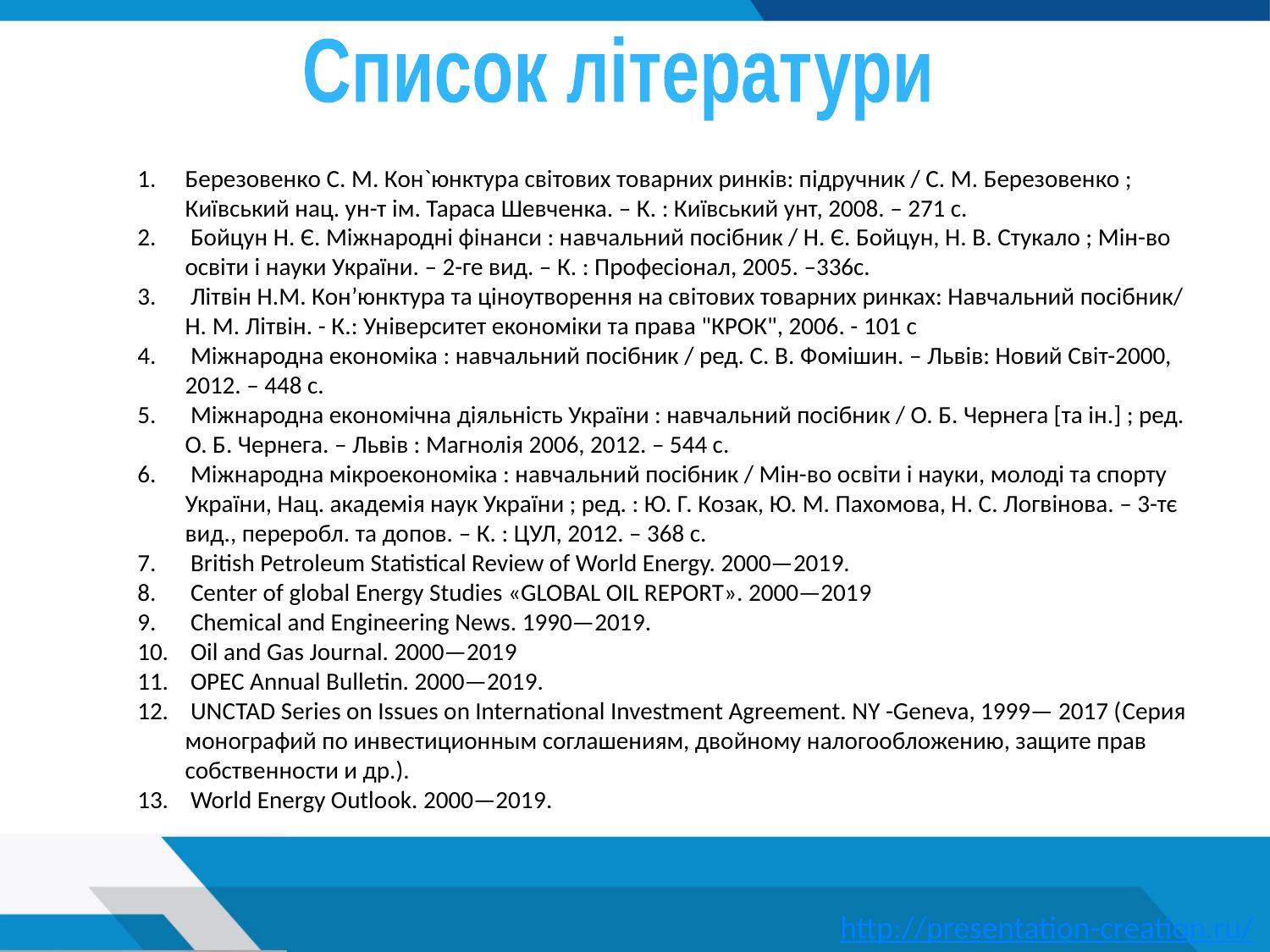

Список літератури
Березовенко С. М. Кон`юнктура світових товарних ринків: підручник / С. М. Березовенко ; Київський нац. ун-т ім. Тараса Шевченка. – К. : Київський унт, 2008. – 271 с.
 Бойцун Н. Є. Міжнародні фінанси : навчальний посібник / Н. Є. Бойцун, Н. В. Стукало ; Мін-во освіти і науки України. – 2-ге вид. – К. : Професіонал, 2005. –336с.
 Літвін Н.М. Кон’юнктура та ціноутворення на світових товарних ринках: Навчальний посібник/ Н. М. Літвін. - К.: Університет економіки та права "КРОК", 2006. - 101 с
 Міжнародна економіка : навчальний посібник / ред. С. В. Фомішин. – Львів: Новий Світ-2000, 2012. – 448 с.
 Міжнародна економічна діяльність України : навчальний посібник / О. Б. Чернега [та ін.] ; ред. О. Б. Чернега. – Львів : Магнолія 2006, 2012. – 544 с.
 Міжнародна мікроекономіка : навчальний посібник / Мін-во освіти і науки, молоді та спорту України, Нац. академія наук України ; ред. : Ю. Г. Козак, Ю. М. Пахомова, Н. С. Логвінова. – 3-тє вид., переробл. та допов. – К. : ЦУЛ, 2012. – 368 с.
 British Petroleum Statistical Review of World Energy. 2000—2019.
 Center of global Energy Studies «GLOBAL OIL REPORT». 2000—2019
 Chemical and Engineering News. 1990—2019.
 Oil and Gas Journal. 2000—2019
 OPEC Annual Bulletin. 2000—2019.
 UNCTAD Series on Issues on International Investment Agreement. NY -Geneva, 1999— 2017 (Серия монографий по инвестиционным соглашениям, двойному налогообложению, защите прав собственности и др.).
 World Energy Outlook. 2000—2019.